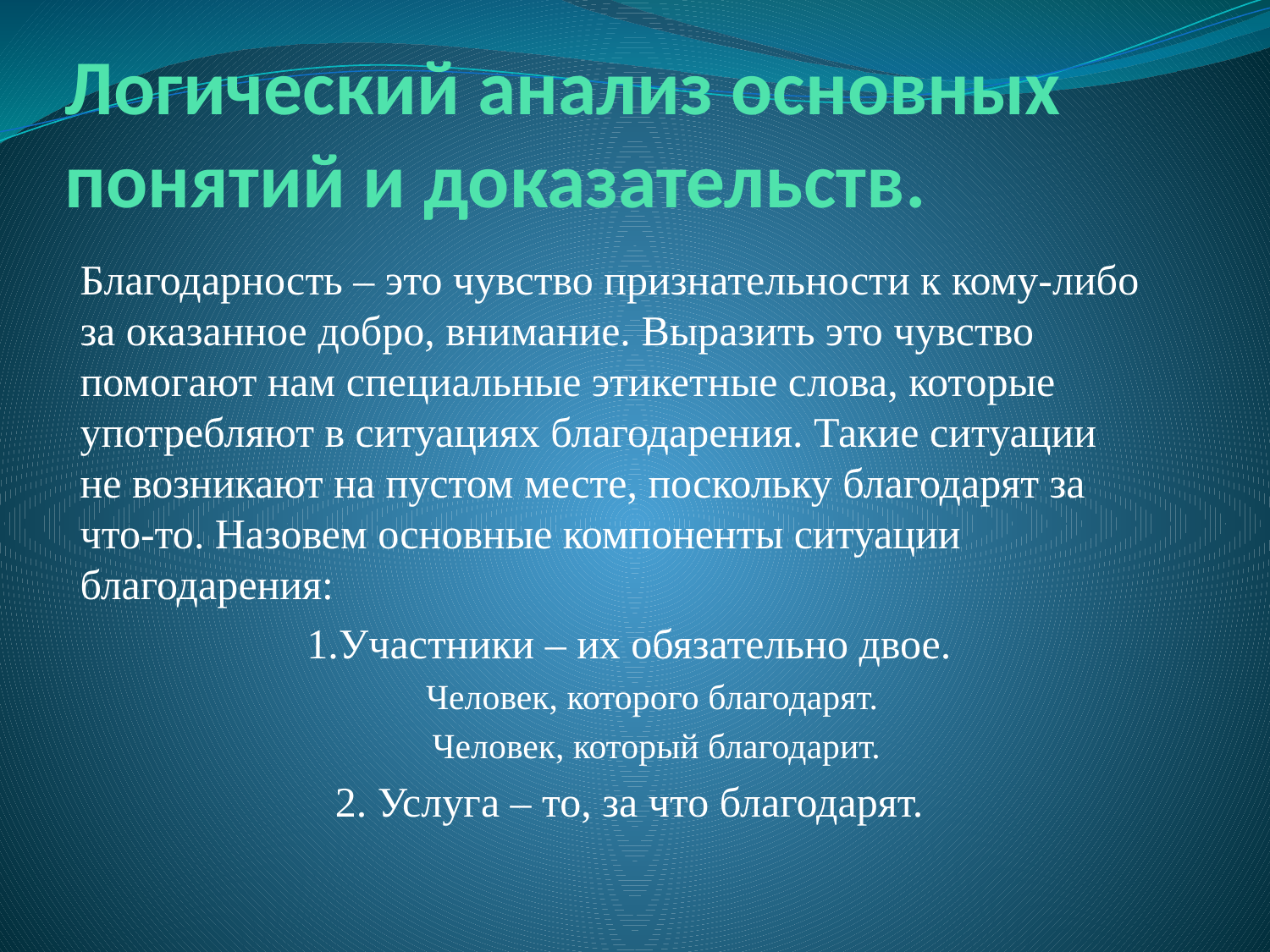

# Логический анализ основных понятий и доказательств.
Благодарность – это чувство признательности к кому-либо за оказанное добро, внимание. Выразить это чувство помогают нам специальные этикетные слова, которые употребляют в ситуациях благодарения. Такие ситуации не возникают на пустом месте, поскольку благодарят за что-то. Назовем основные компоненты ситуации благодарения:
   1.Участники – их обязательно двое.
Человек, которого благодарят.
Человек, который благодарит.
2. Услуга – то, за что благодарят.